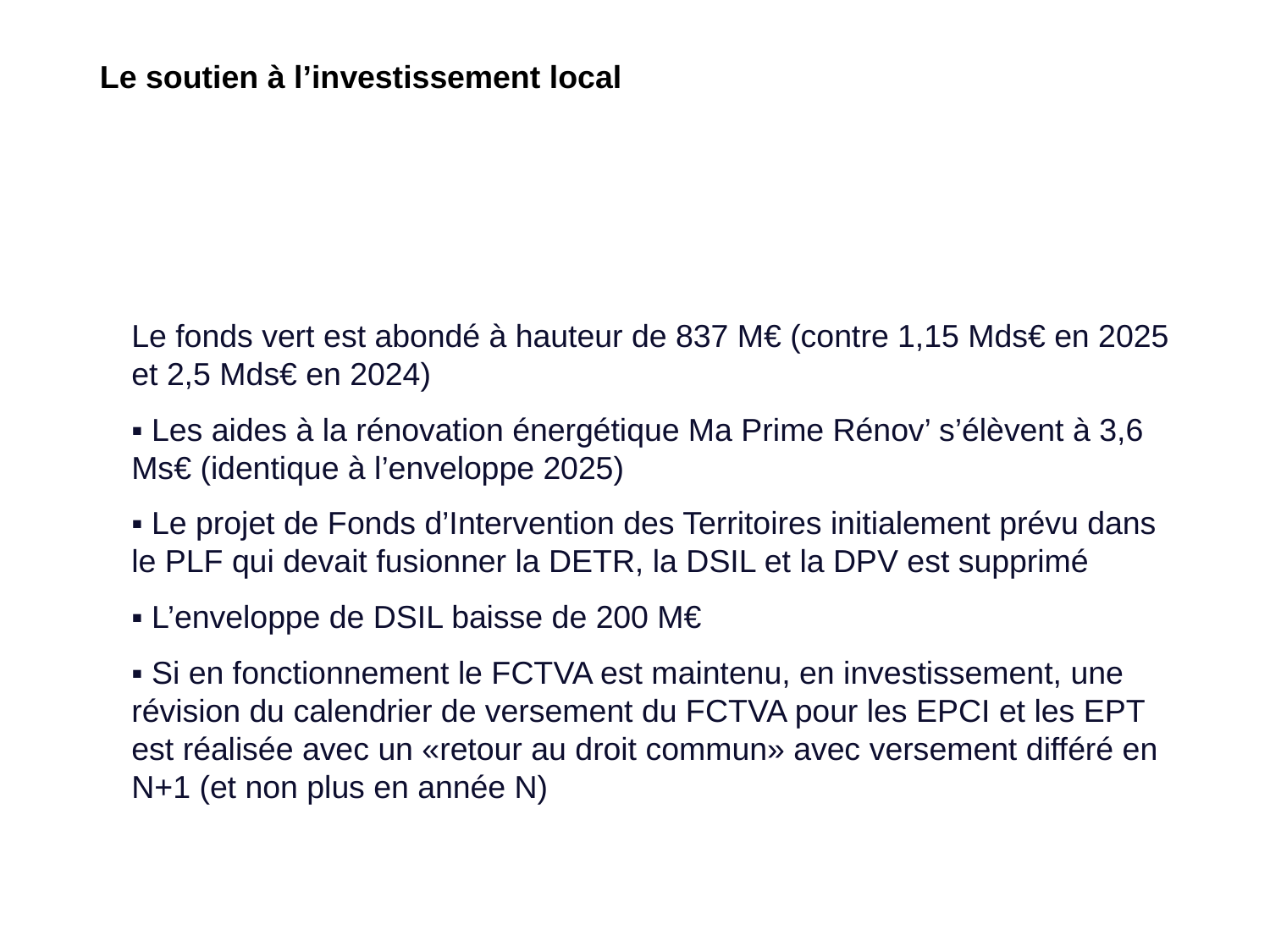

# Le soutien à l’investissement local

Le fonds vert est abondé à hauteur de 837 M€ (contre 1,15 Mds€ en 2025 et 2,5 Mds€ en 2024)
▪ Les aides à la rénovation énergétique Ma Prime Rénov’ s’élèvent à 3,6 Ms€ (identique à l’enveloppe 2025)
▪ Le projet de Fonds d’Intervention des Territoires initialement prévu dans le PLF qui devait fusionner la DETR, la DSIL et la DPV est supprimé
▪ L’enveloppe de DSIL baisse de 200 M€
▪ Si en fonctionnement le FCTVA est maintenu, en investissement, une révision du calendrier de versement du FCTVA pour les EPCI et les EPT est réalisée avec un «retour au droit commun» avec versement différé en N+1 (et non plus en année N)
Soutien investissement